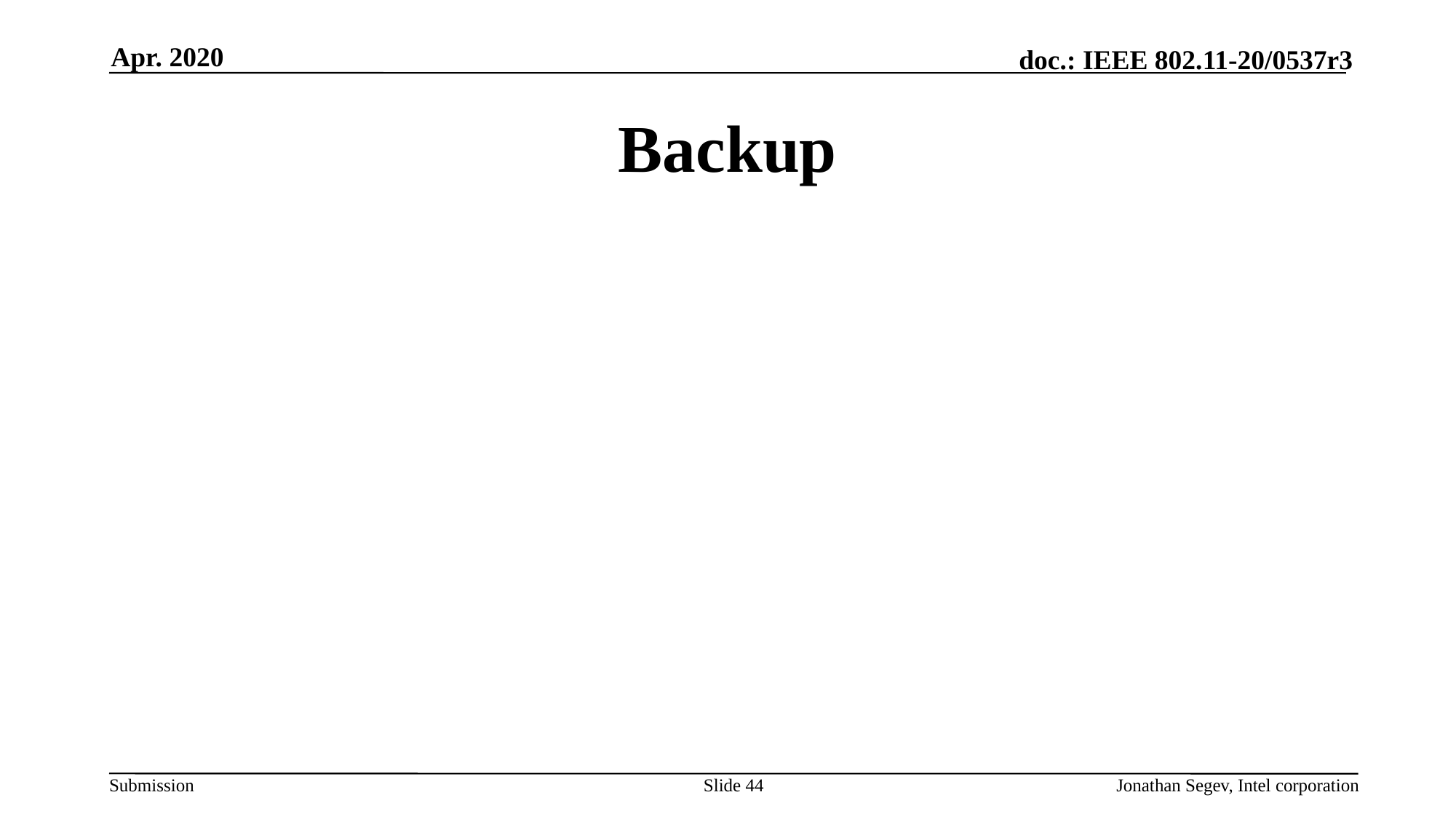

Apr. 2020
# Backup

Slide 44
Jonathan Segev, Intel corporation